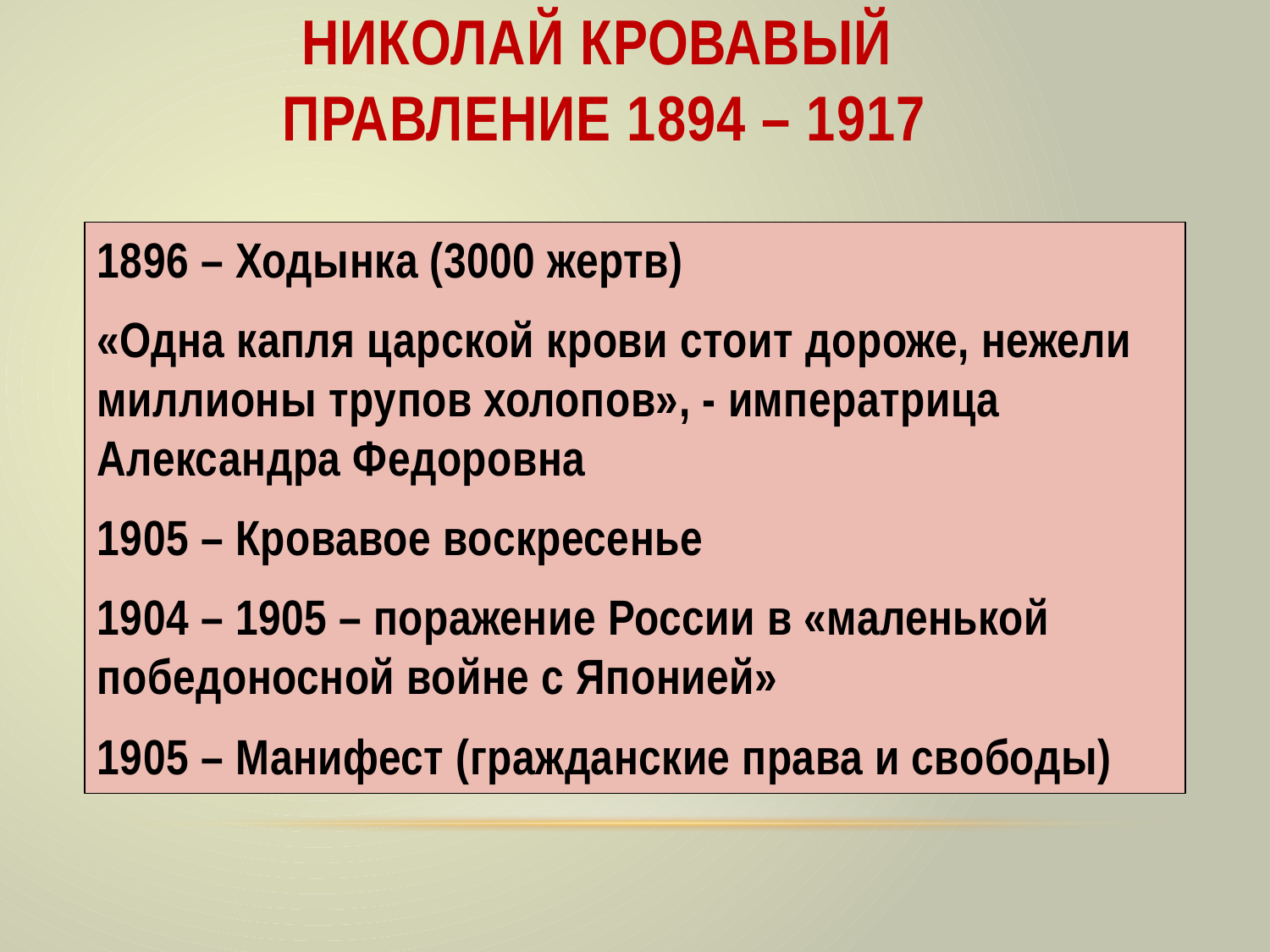

# Николай Кровавый правление 1894 – 1917
1896 – Ходынка (3000 жертв)
«Одна капля царской крови стоит дороже, нежели миллионы трупов холопов», - императрица Александра Федоровна
1905 – Кровавое воскресенье
1904 – 1905 – поражение России в «маленькой победоносной войне с Японией»
1905 – Манифест (гражданские права и свободы)